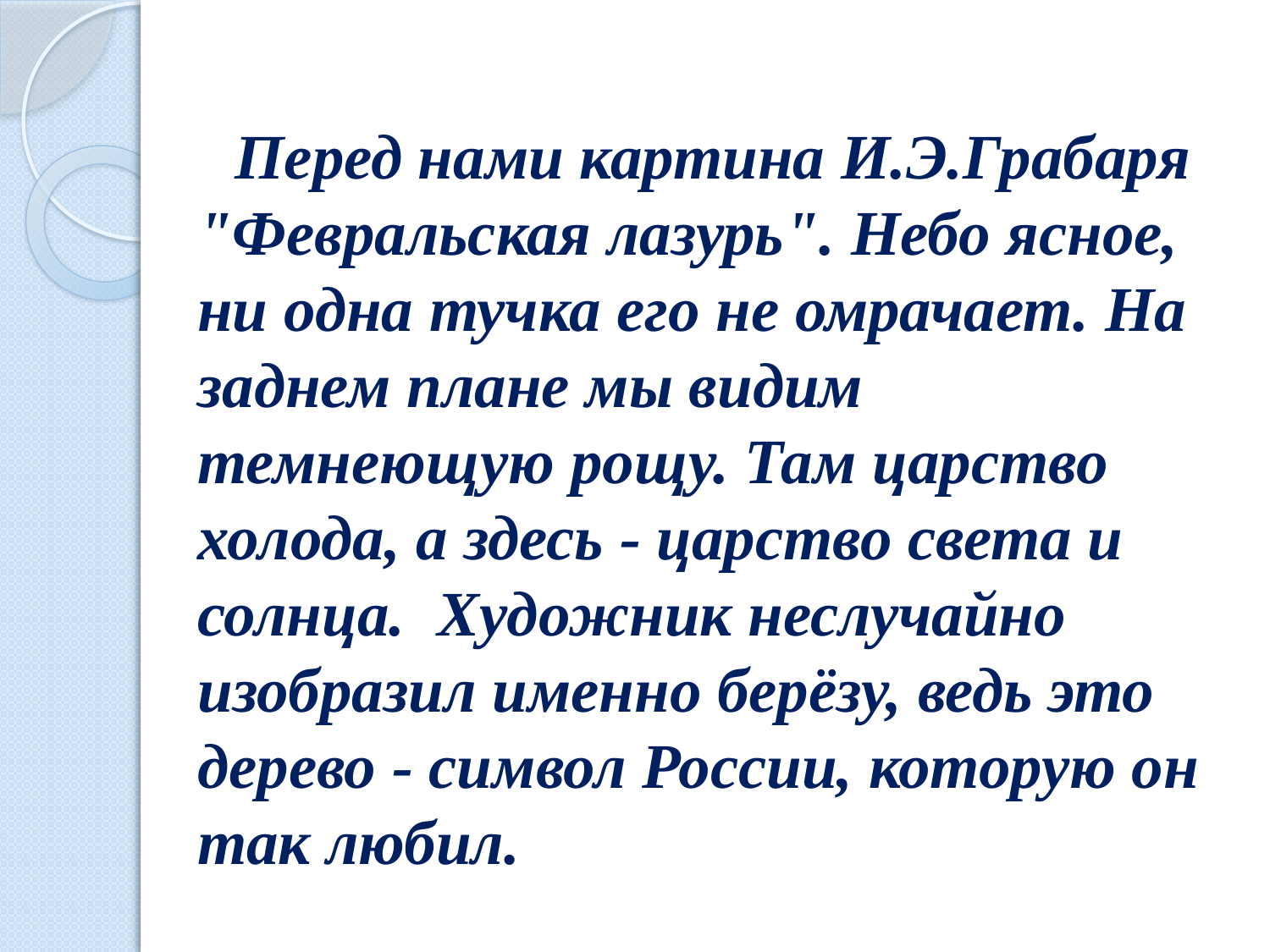

Перед нами картина И.Э.Грабаря "Февральская лазурь". Небо ясное, ни одна тучка его не омрачает. На заднем плане мы видим темнеющую рощу. Там царство холода, а здесь - царство света и солнца.  Художник неслучайно изобразил именно берёзу, ведь это дерево - символ России, которую он так любил.